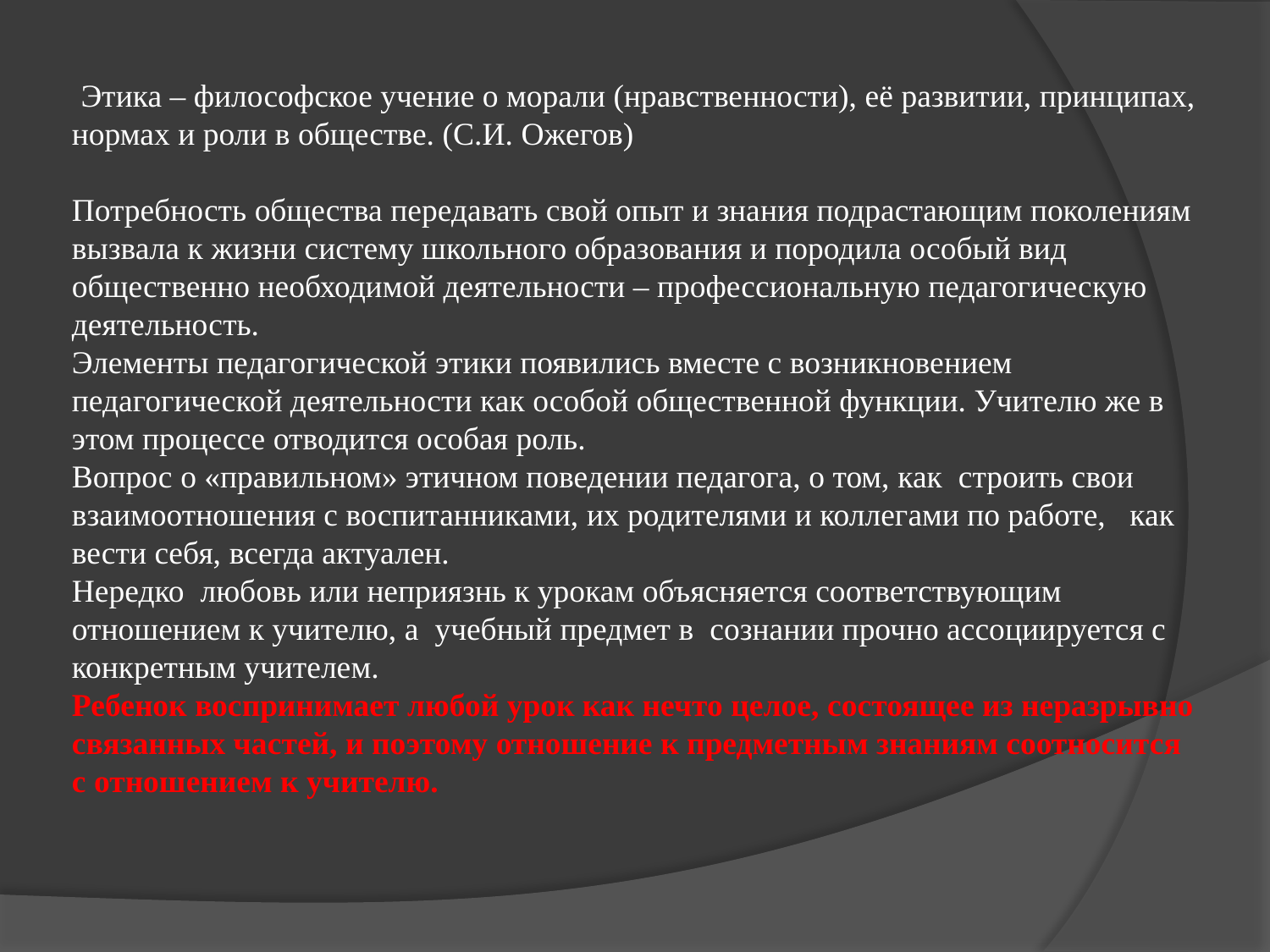

Этика – философское учение о морали (нравственности), её развитии, принципах, нормах и роли в обществе. (С.И. Ожегов)

Потребность общества передавать свой опыт и знания подрастающим поколениям вызвала к жизни систему школьного образования и породила особый вид общественно необходимой деятельности – профессиональную педагогическую деятельность.
Элементы педагогической этики появились вместе с возникновением педагогической деятельности как особой общественной функции. Учителю же в этом процессе отводится особая роль.
Вопрос о «правильном» этичном поведении педагога, о том, как  строить свои взаимоотношения с воспитанниками, их родителями и коллегами по работе,   как вести себя, всегда актуален.
Нередко  любовь или неприязнь к урокам объясняется соответствующим отношением к учителю, а  учебный предмет в  сознании прочно ассоциируется с конкретным учителем.
Ребенок воспринимает любой урок как нечто целое, состоящее из неразрывно связанных частей, и поэтому отношение к предметным знаниям соотносится с отношением к учителю.